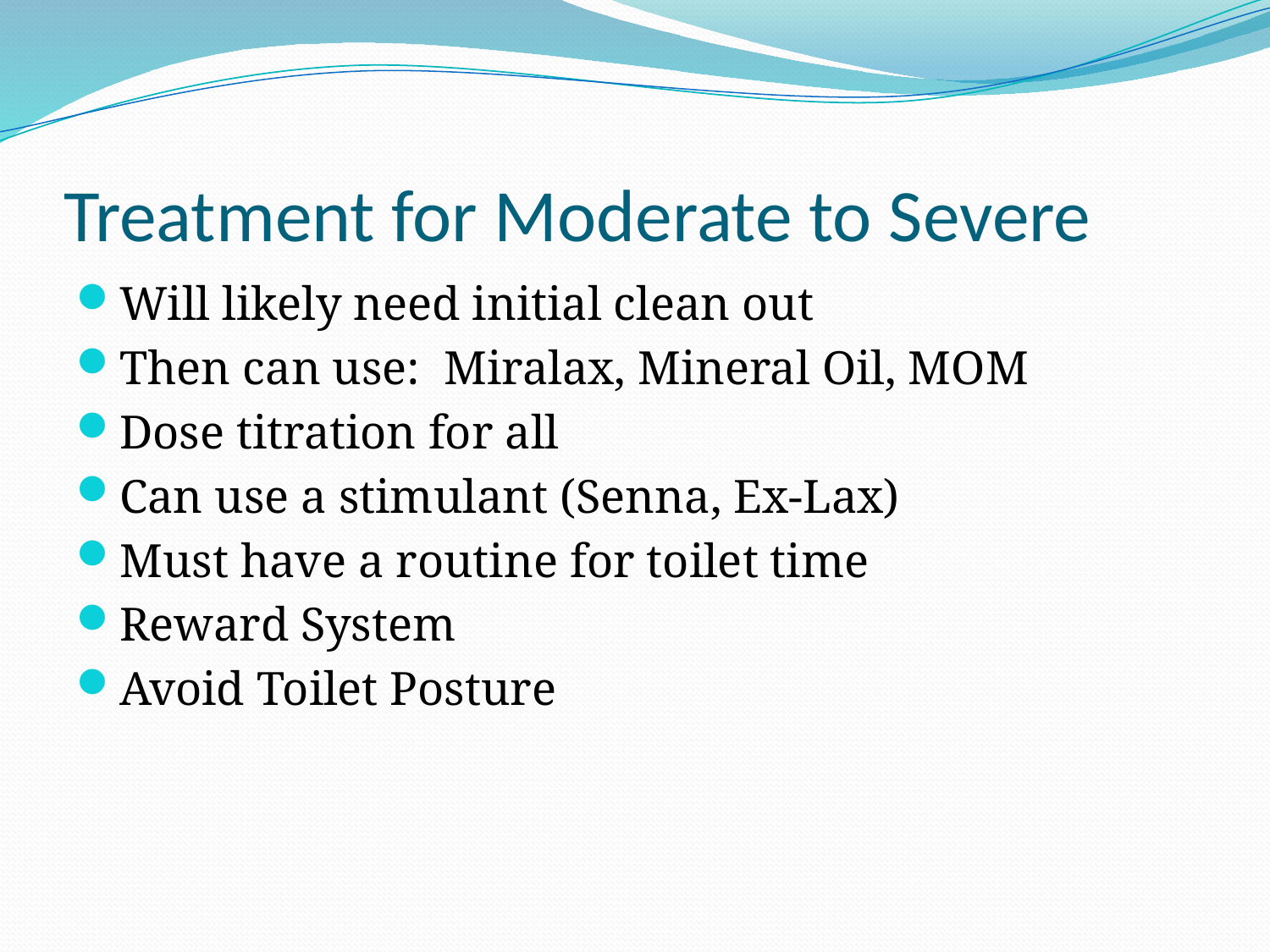

# Treatment for Moderate to Severe
Will likely need initial clean out
Then can use:  Miralax, Mineral Oil, MOM
Dose titration for all
Can use a stimulant (Senna, Ex-Lax)
Must have a routine for toilet time
Reward System
Avoid Toilet Posture